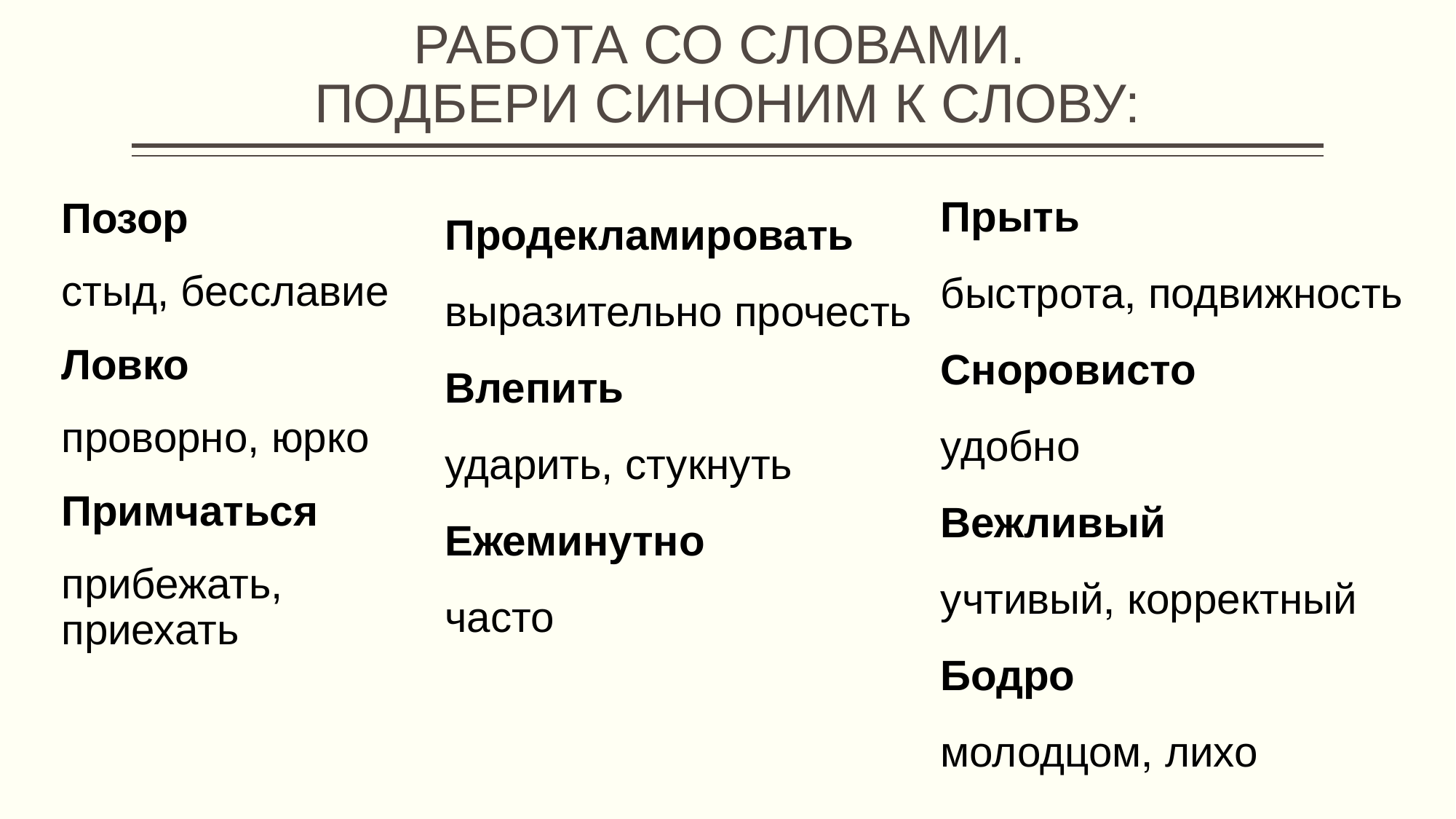

# РАБОТА СО СЛОВАМИ. ПОДБЕРИ СИНОНИМ К СЛОВУ:
Прыть
быстрота, подвижность
Сноровисто
удобно
Вежливый
учтивый, корректный
Бодро
молодцом, лихо
Продекламировать
выразительно прочесть
Влепить
ударить, стукнуть
Ежеминутно
часто
Позор
стыд, бесславие
Ловко
проворно, юрко
Примчаться
прибежать, приехать